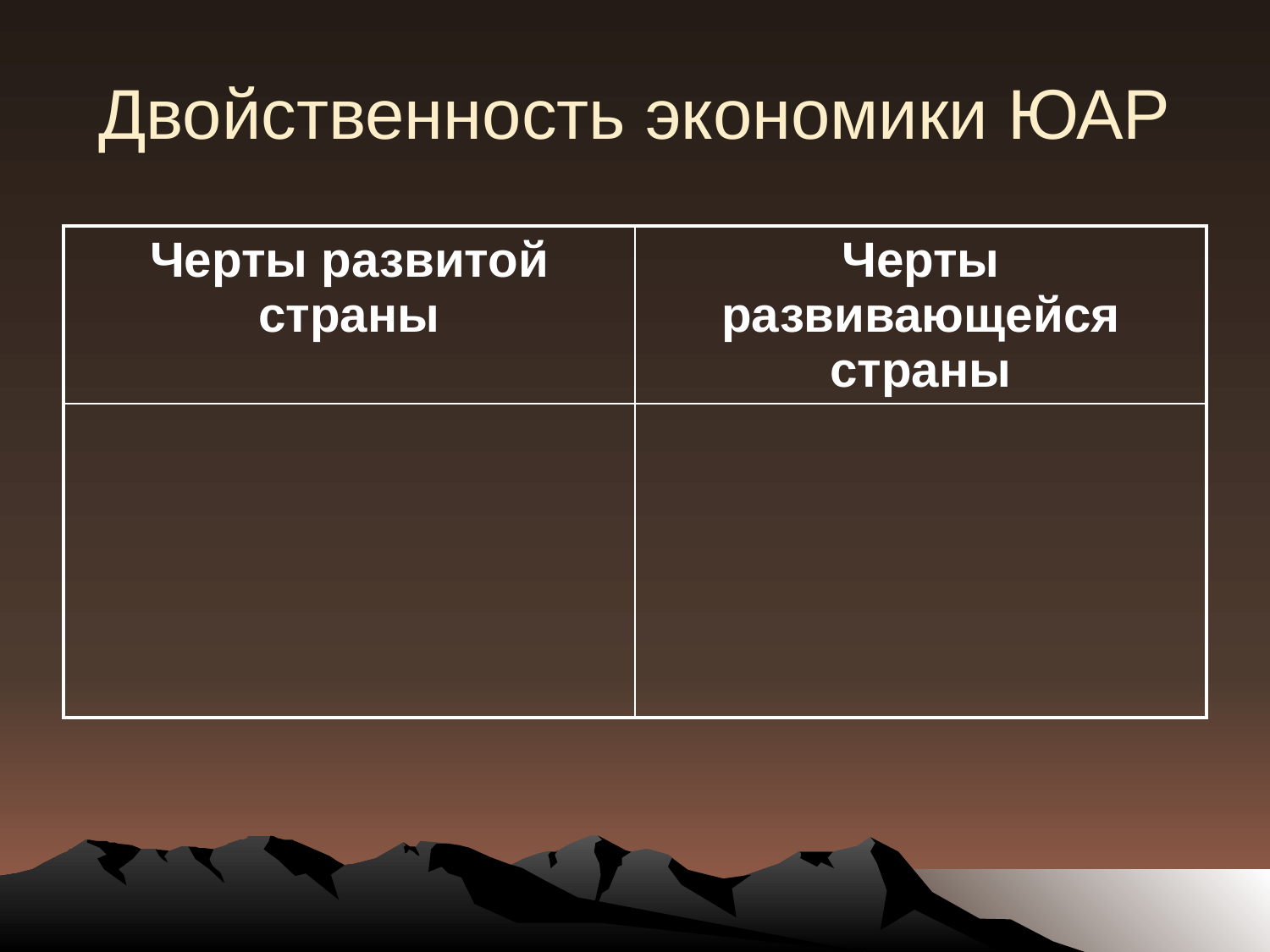

# Двойственность экономики ЮАР
| Черты развитой страны | Черты развивающейся страны |
| --- | --- |
|  |  |